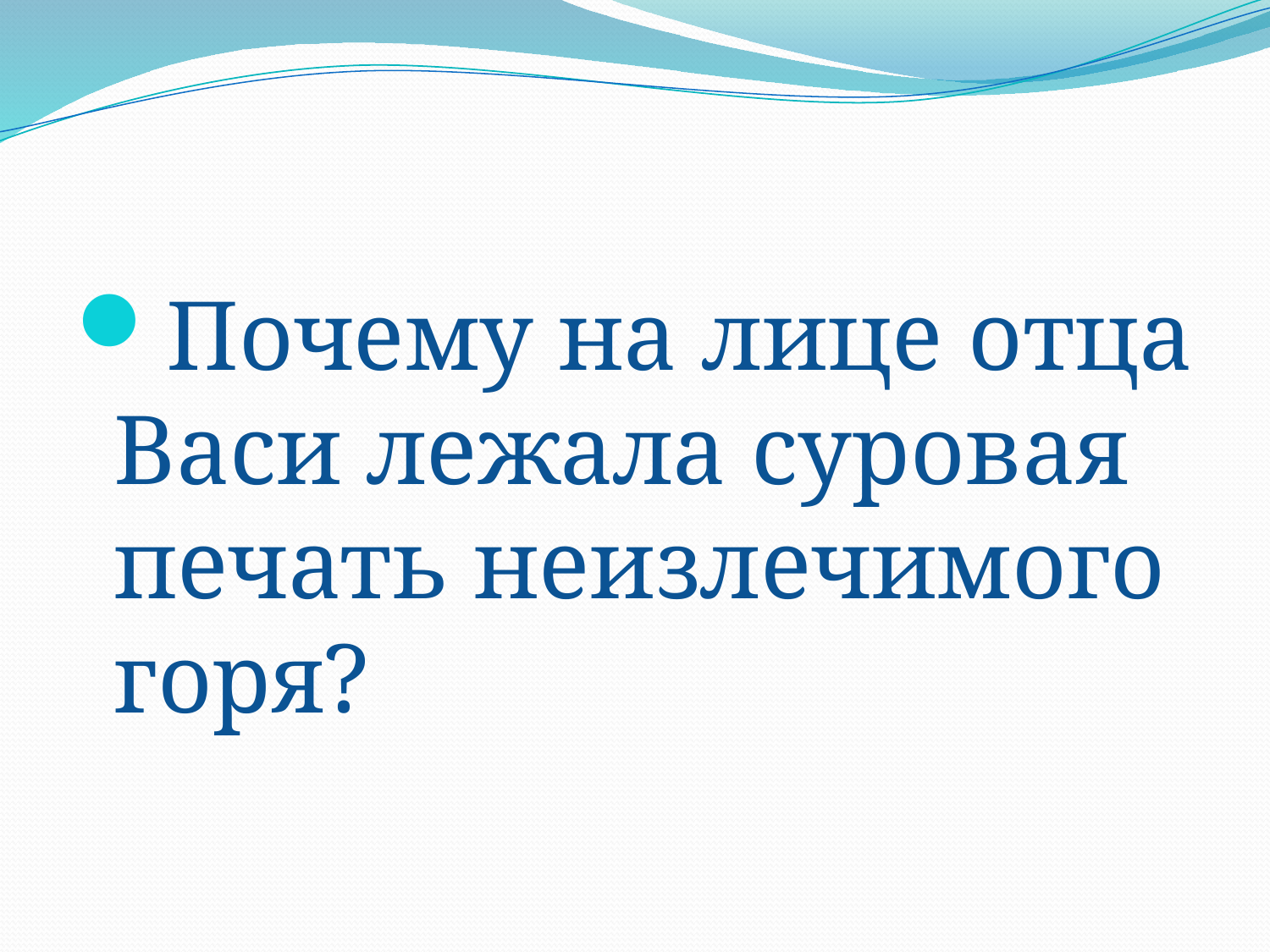

#
Почему на лице отца Васи лежала суровая печать неизлечимого горя?